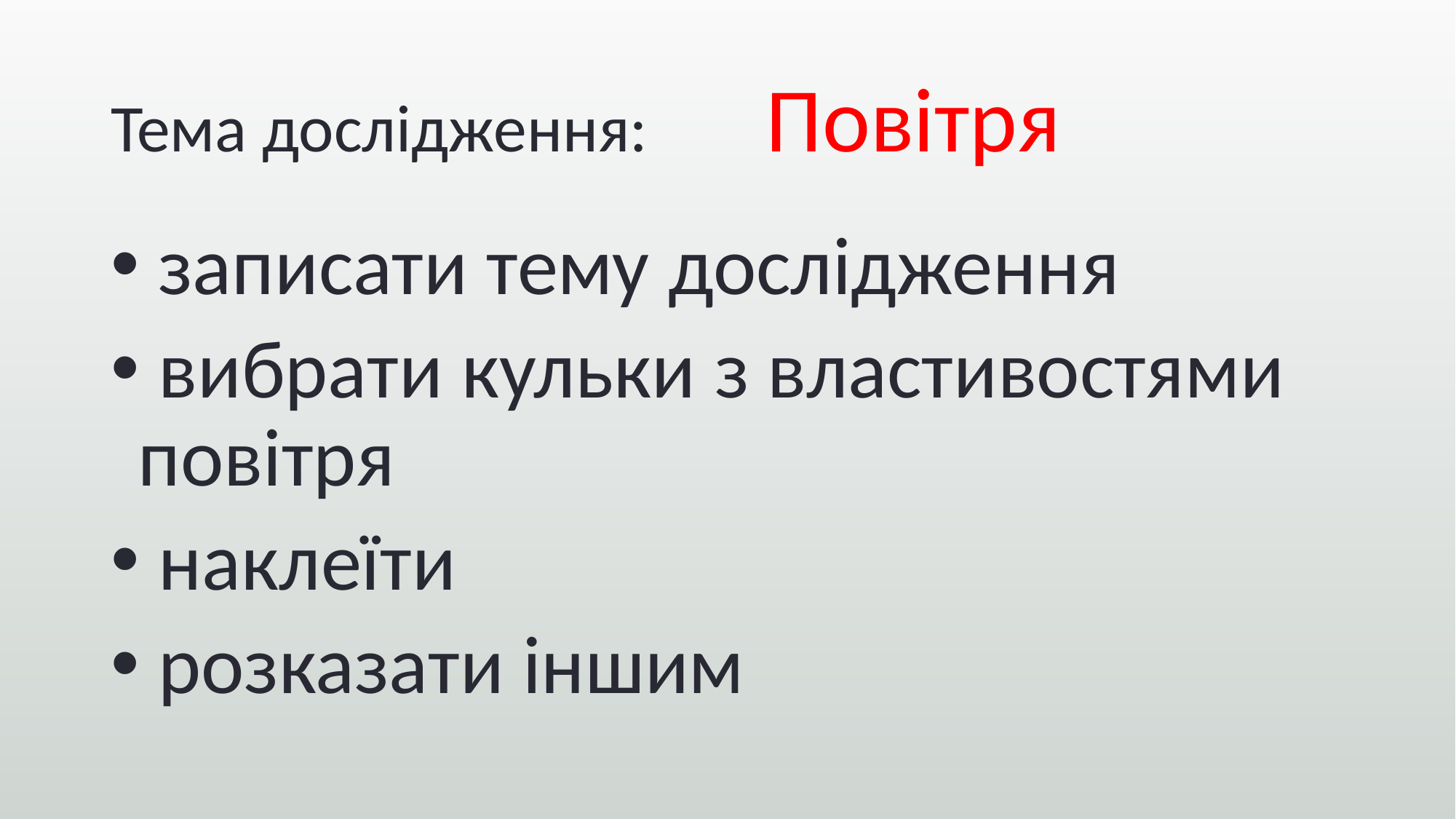

# Тема дослідження: 	Повітря
 записати тему дослідження
 вибрати кульки з властивостями 	повітря
 наклеїти
 розказати іншим